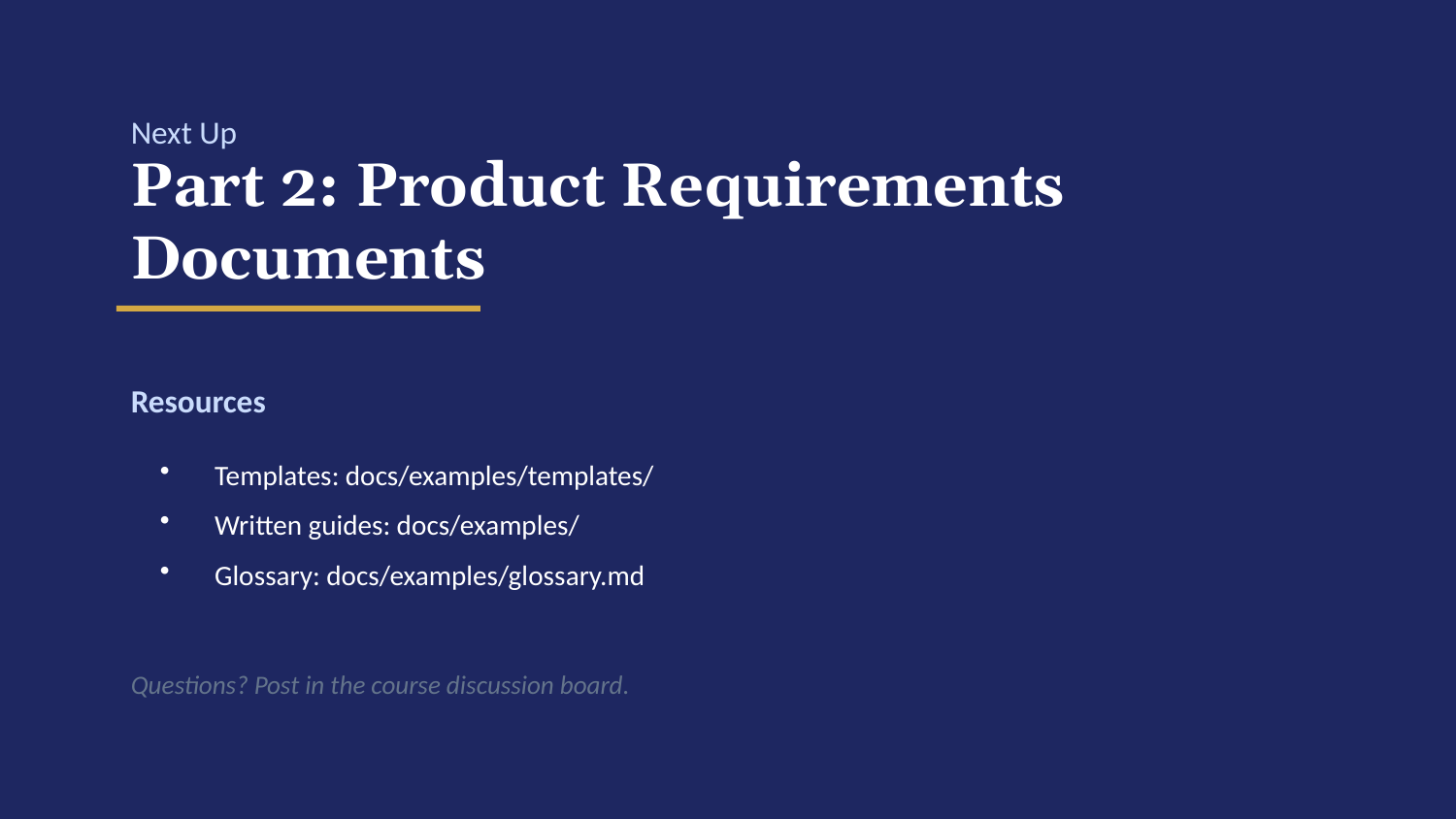

Next Up
Part 2: Product Requirements Documents

Resources
Templates: docs/examples/templates/
Written guides: docs/examples/
Glossary: docs/examples/glossary.md
Questions? Post in the course discussion board.